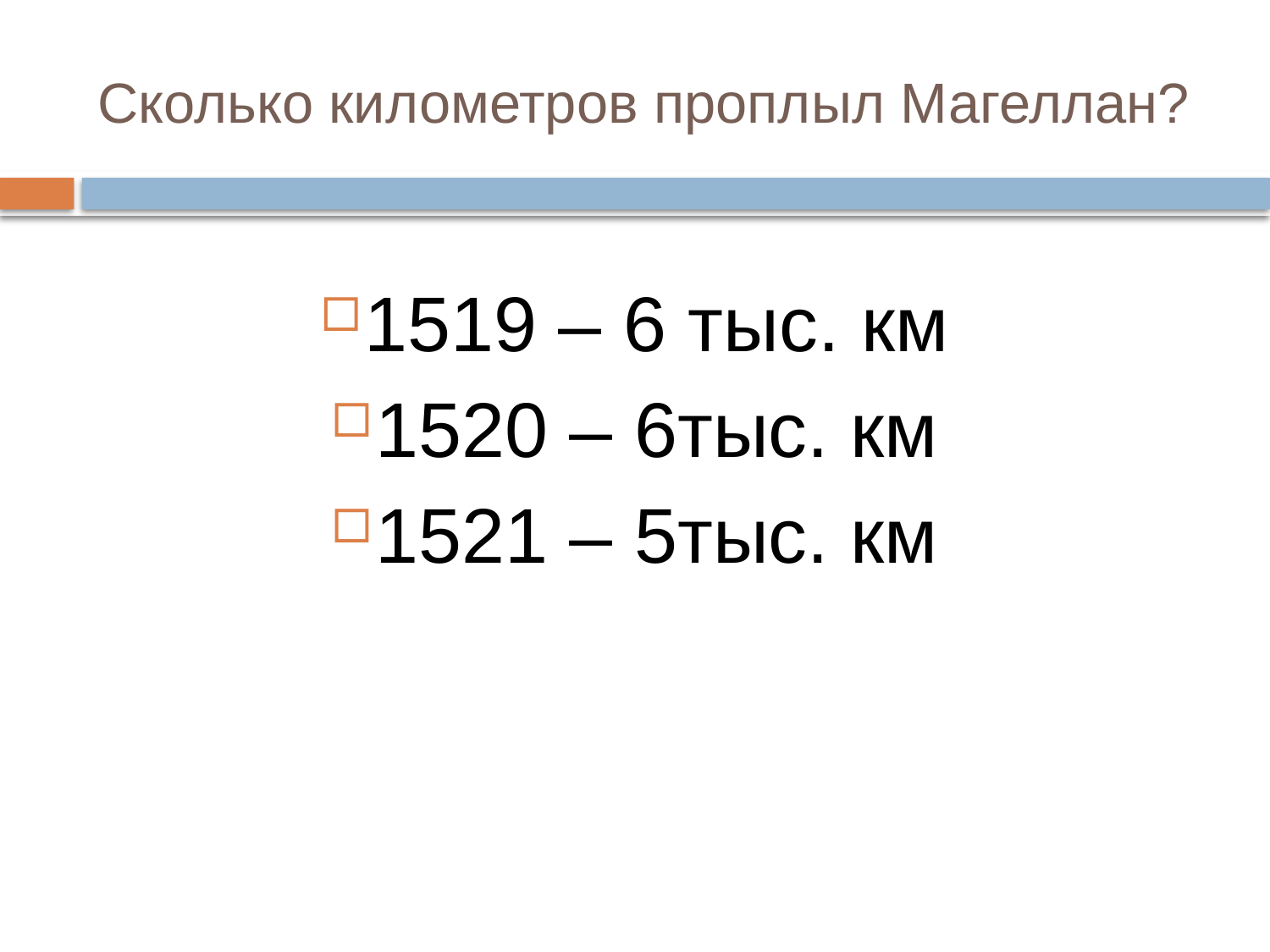

# Сколько километров проплыл Магеллан?
1519 – 6 тыс. км
1520 – 6тыс. км
1521 – 5тыс. км